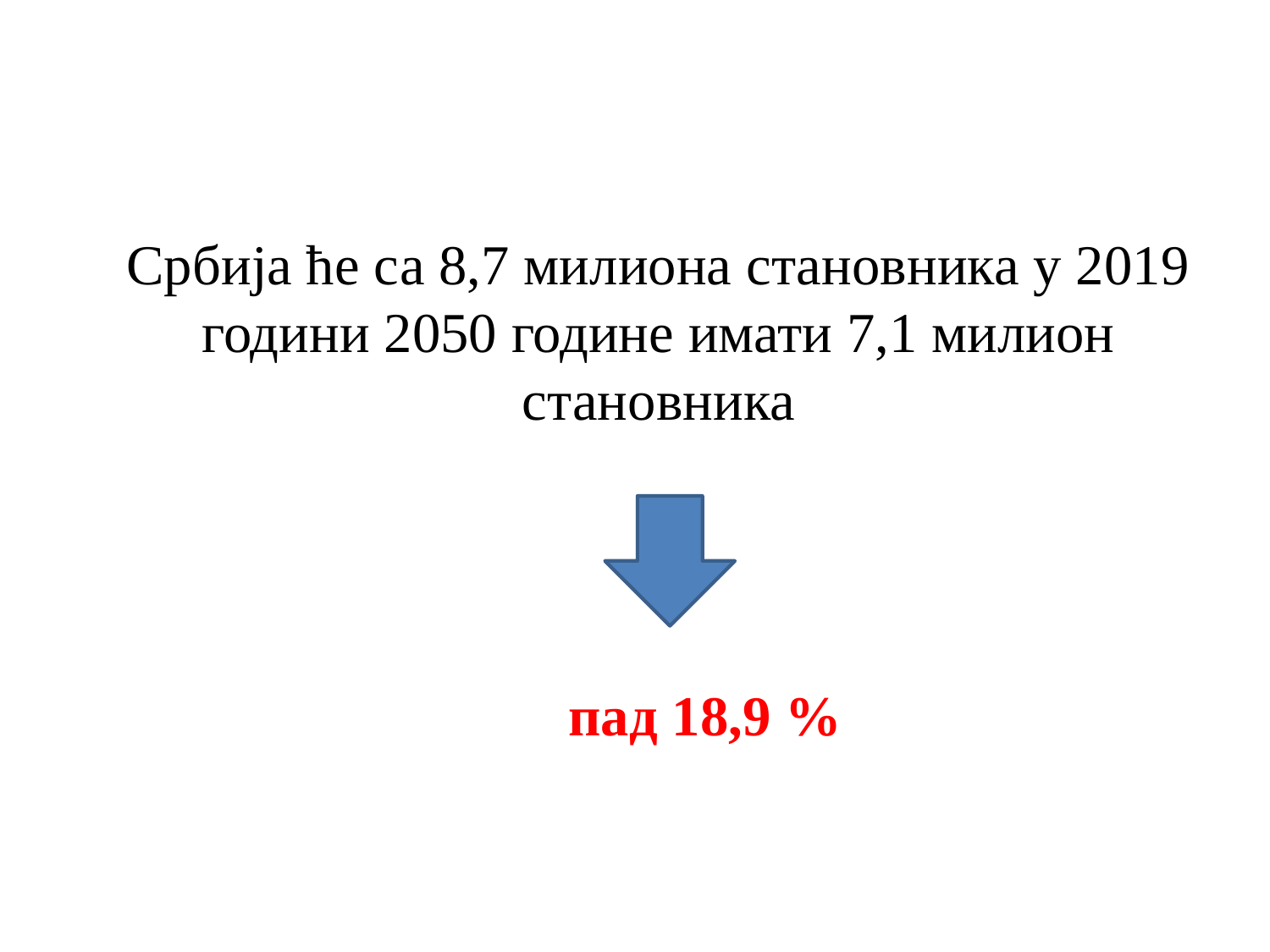

#
	Србија ће са 8,7 милиона становника у 2019 години 2050 године имати 7,1 милион становника

				     пад 18,9 %